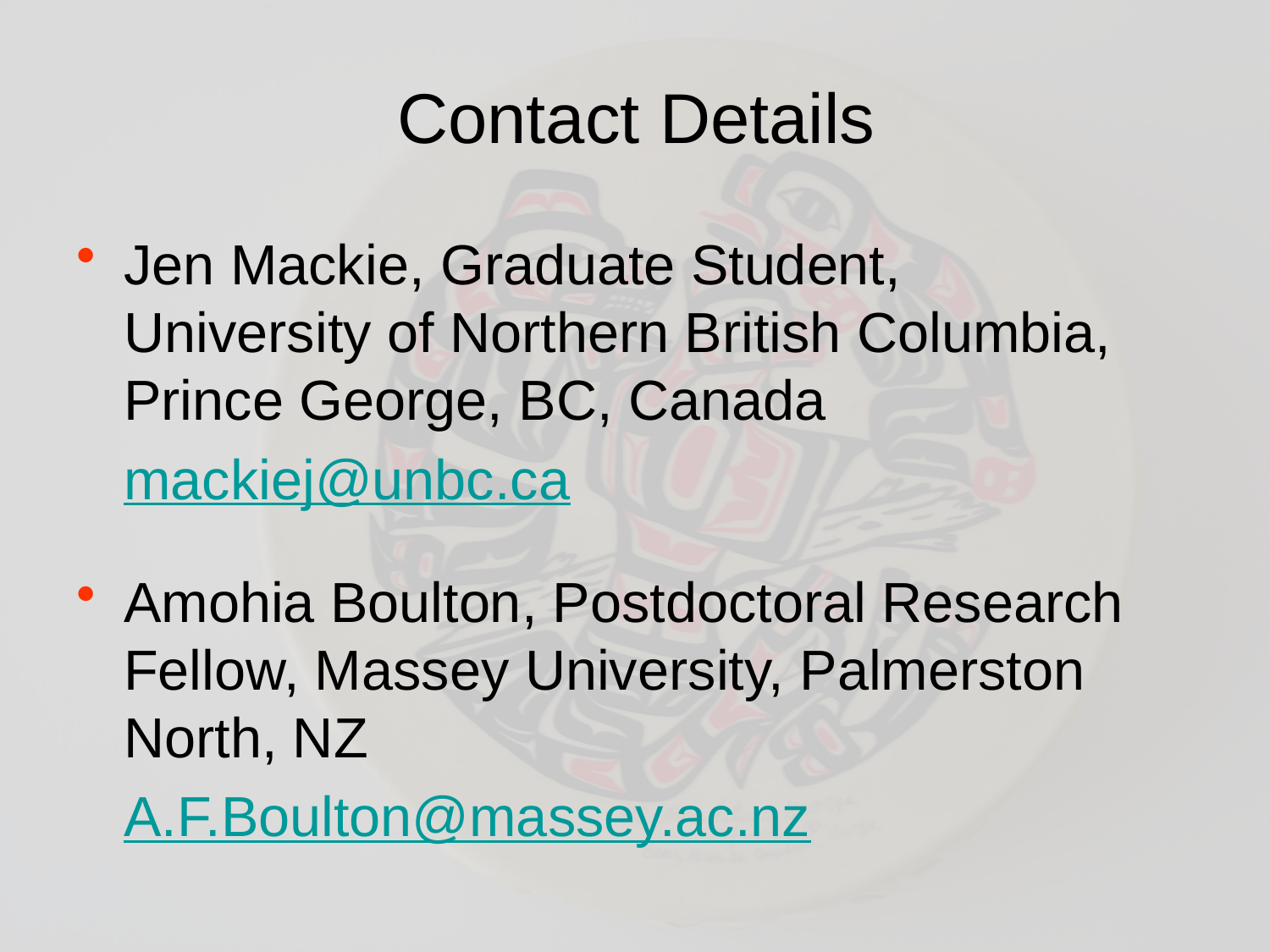

# Contact Details
Jen Mackie, Graduate Student, University of Northern British Columbia, Prince George, BC, Canada
	mackiej@unbc.ca

Amohia Boulton, Postdoctoral Research Fellow, Massey University, Palmerston North, NZ
	A.F.Boulton@massey.ac.nz